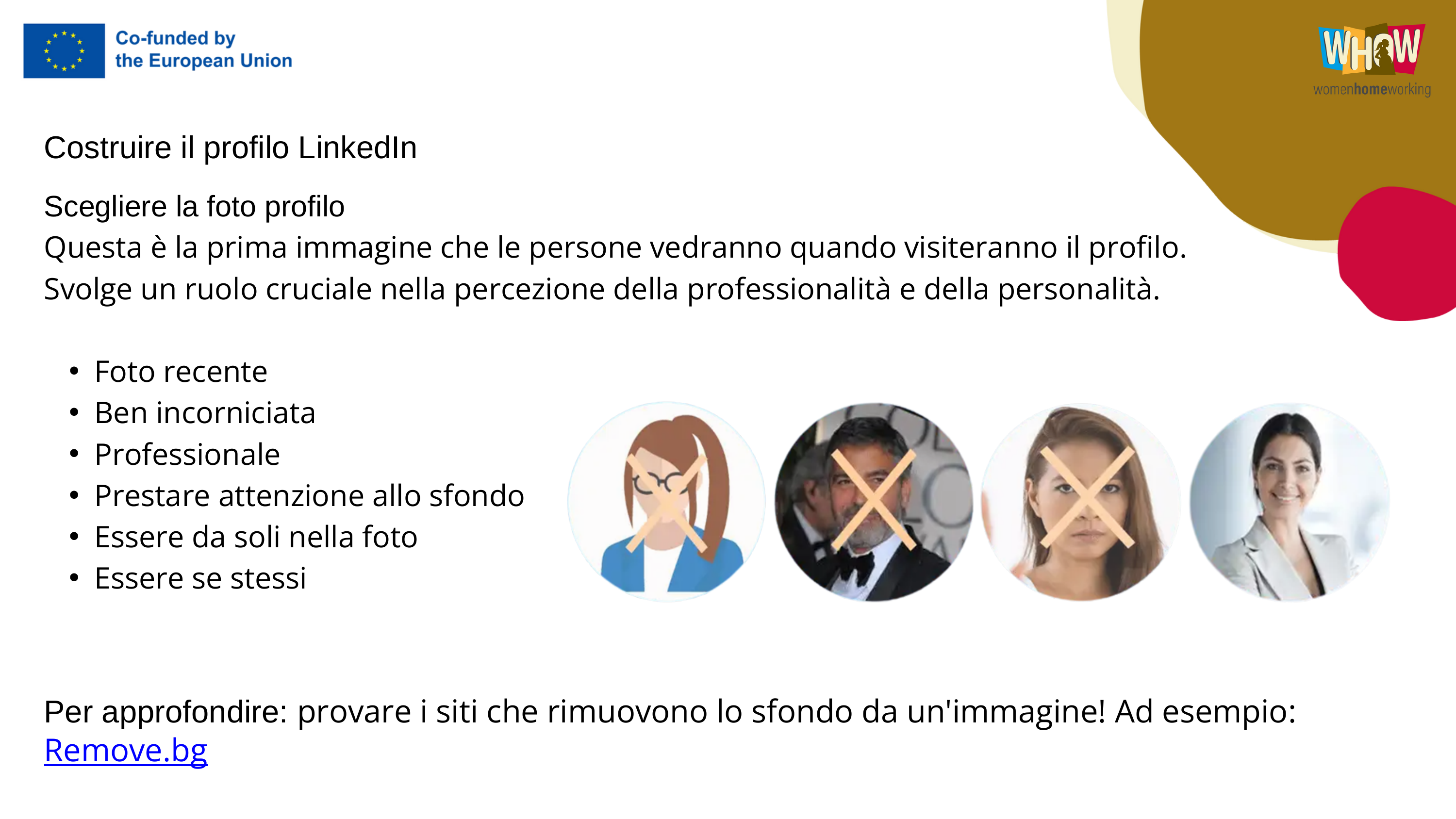

Costruire il profilo LinkedIn
Scegliere la foto profilo
Questa è la prima immagine che le persone vedranno quando visiteranno il profilo. Svolge un ruolo cruciale nella percezione della professionalità e della personalità.

Foto recente
Ben incorniciata
Professionale
Prestare attenzione allo sfondo
Essere da soli nella foto
Essere se stessi

Per approfondire: provare i siti che rimuovono lo sfondo da un'immagine! Ad esempio:  Remove.bg